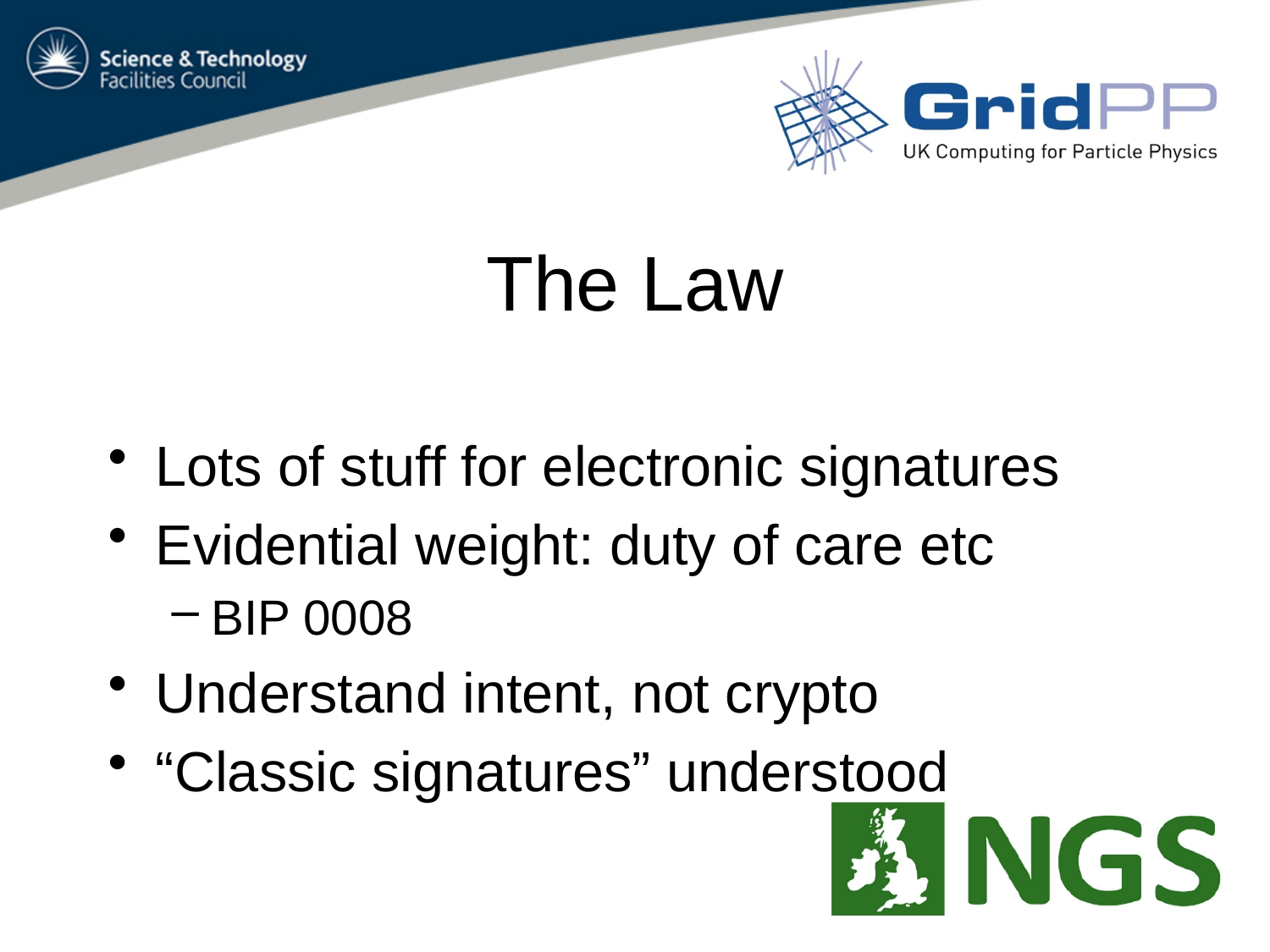

# The Law
Lots of stuff for electronic signatures
Evidential weight: duty of care etc
BIP 0008
Understand intent, not crypto
“Classic signatures” understood